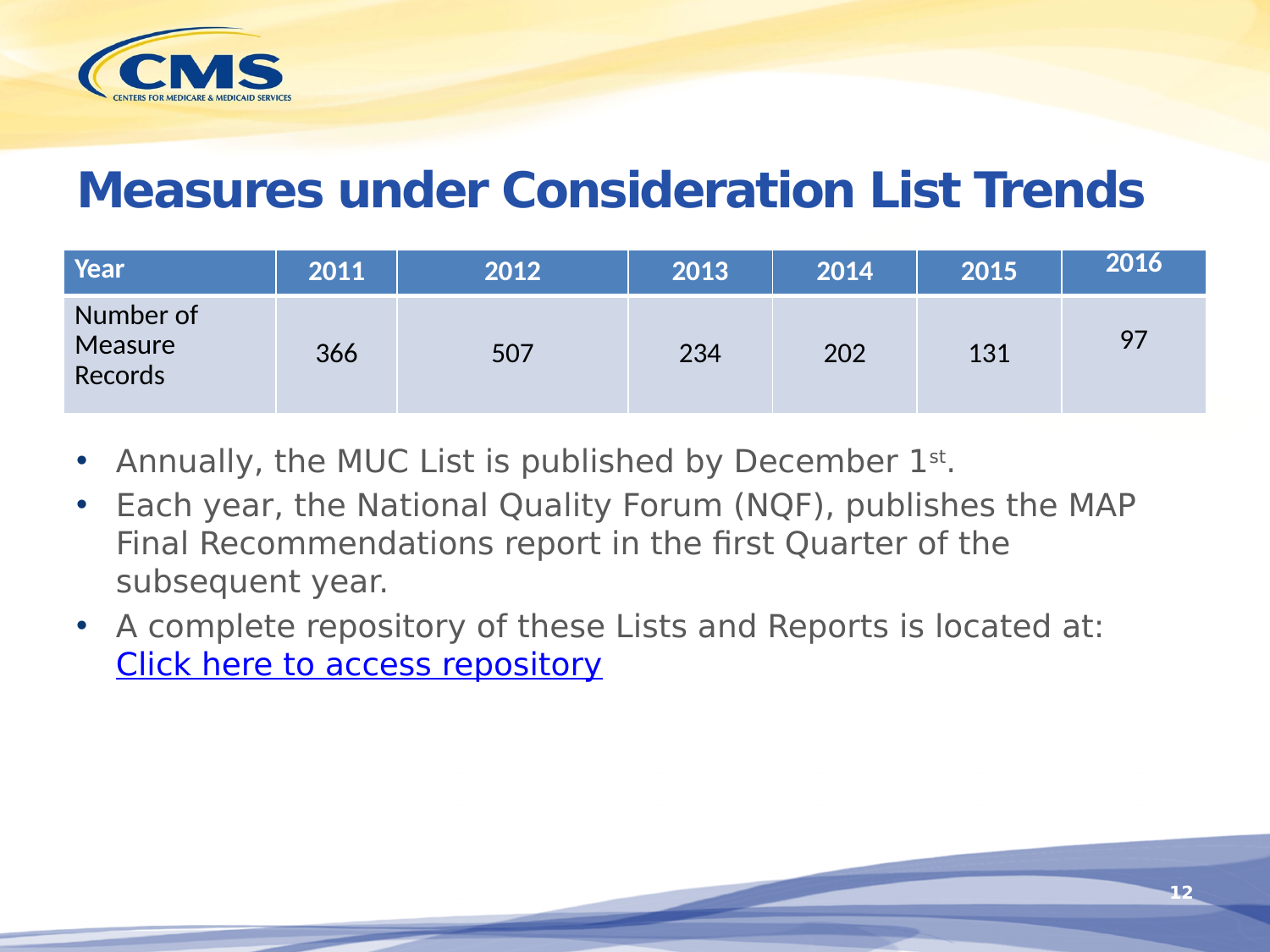

# Measures under Consideration List Trends
| Year | 2011 | 2012 | 2013 | 2014 | 2015 | 2016 |
| --- | --- | --- | --- | --- | --- | --- |
| Number of Measure Records | 366 | 507 | 234 | 202 | 131 | 97 |
Annually, the MUC List is published by December 1st.
Each year, the National Quality Forum (NQF), publishes the MAP Final Recommendations report in the first Quarter of the subsequent year.
A complete repository of these Lists and Reports is located at:  Click here to access repository

12